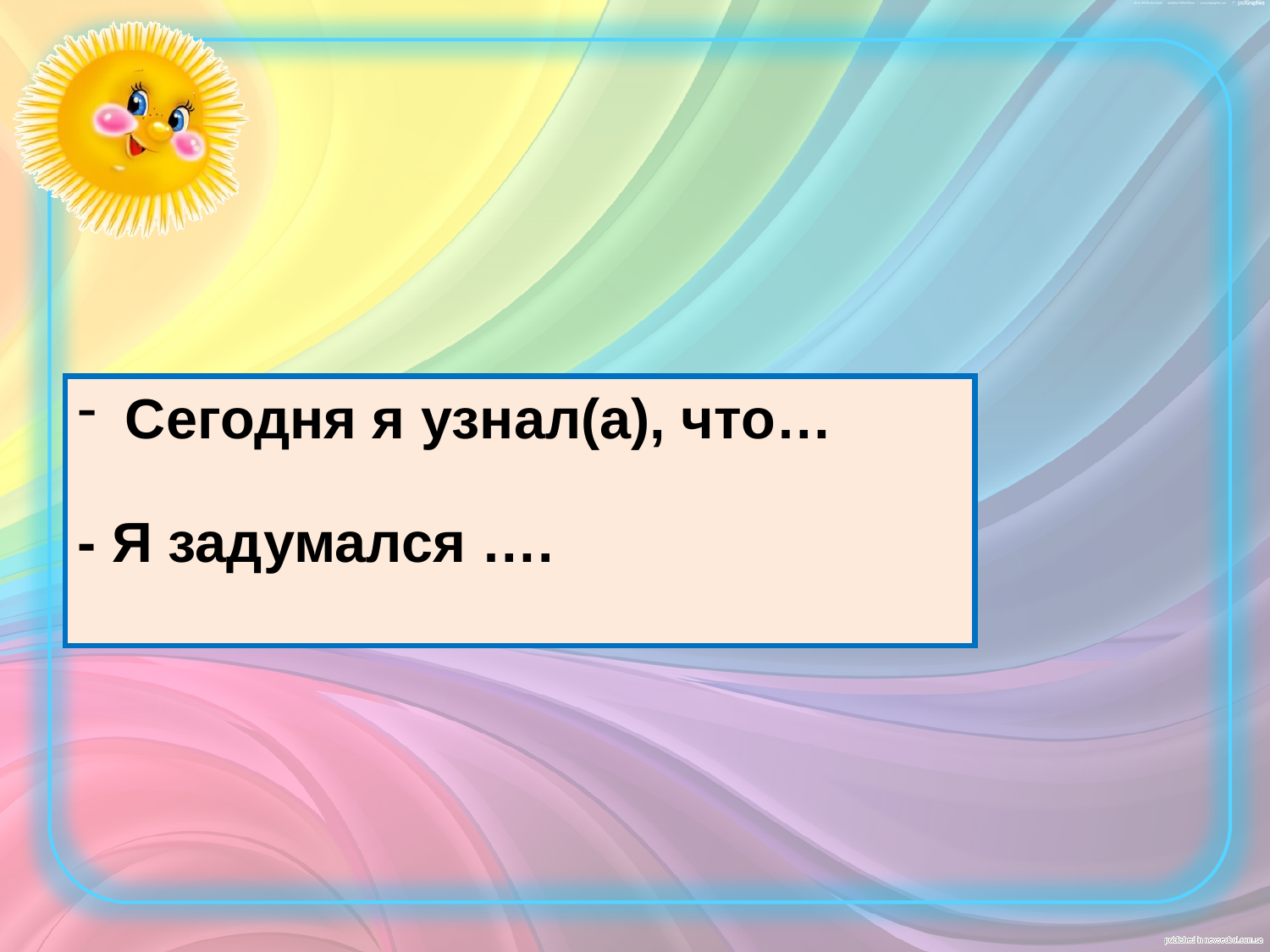

#
Сегодня я узнал(а), что…

- Я задумался ….